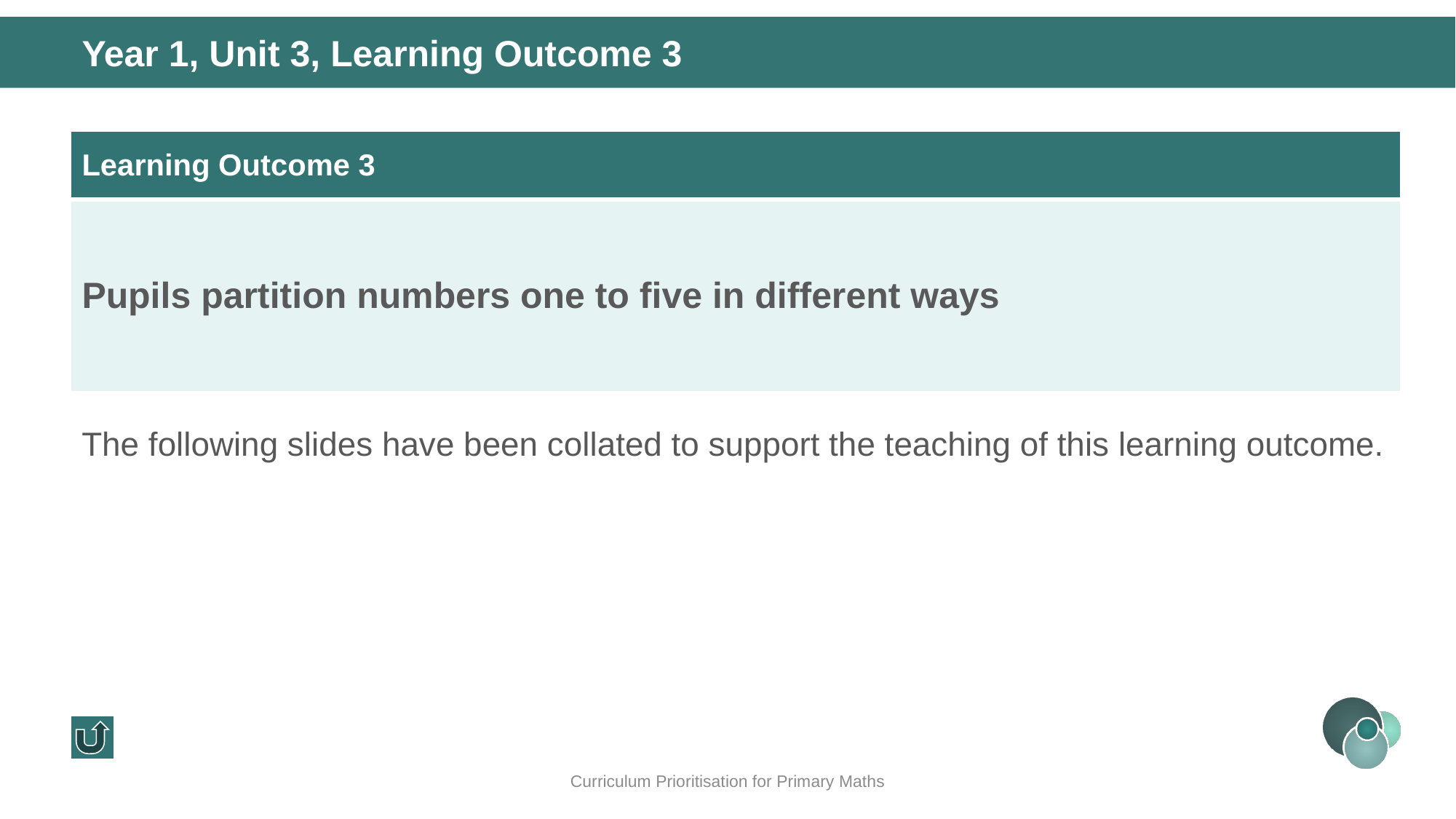

Year 1, Unit 3, Learning Outcome 3
| Learning Outcome 3 |
| --- |
| Pupils partition numbers one to five in different ways |
The following slides have been collated to support the teaching of this learning outcome.

Curriculum Prioritisation for Primary Maths